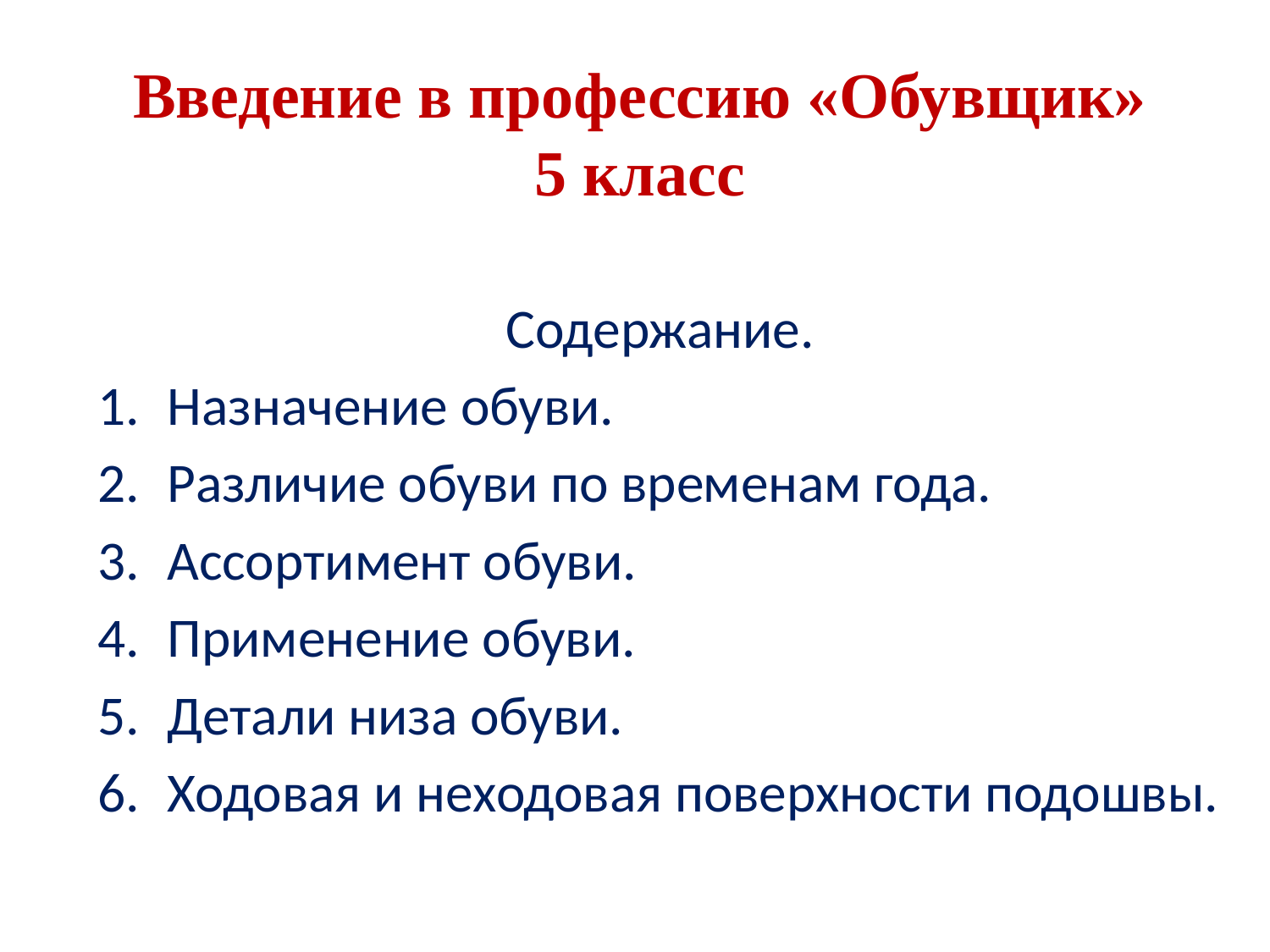

# Введение в профессию «Обувщик» 5 класс
Содержание.
Назначение обуви.
Различие обуви по временам года.
Ассортимент обуви.
Применение обуви.
Детали низа обуви.
Ходовая и неходовая поверхности подошвы.